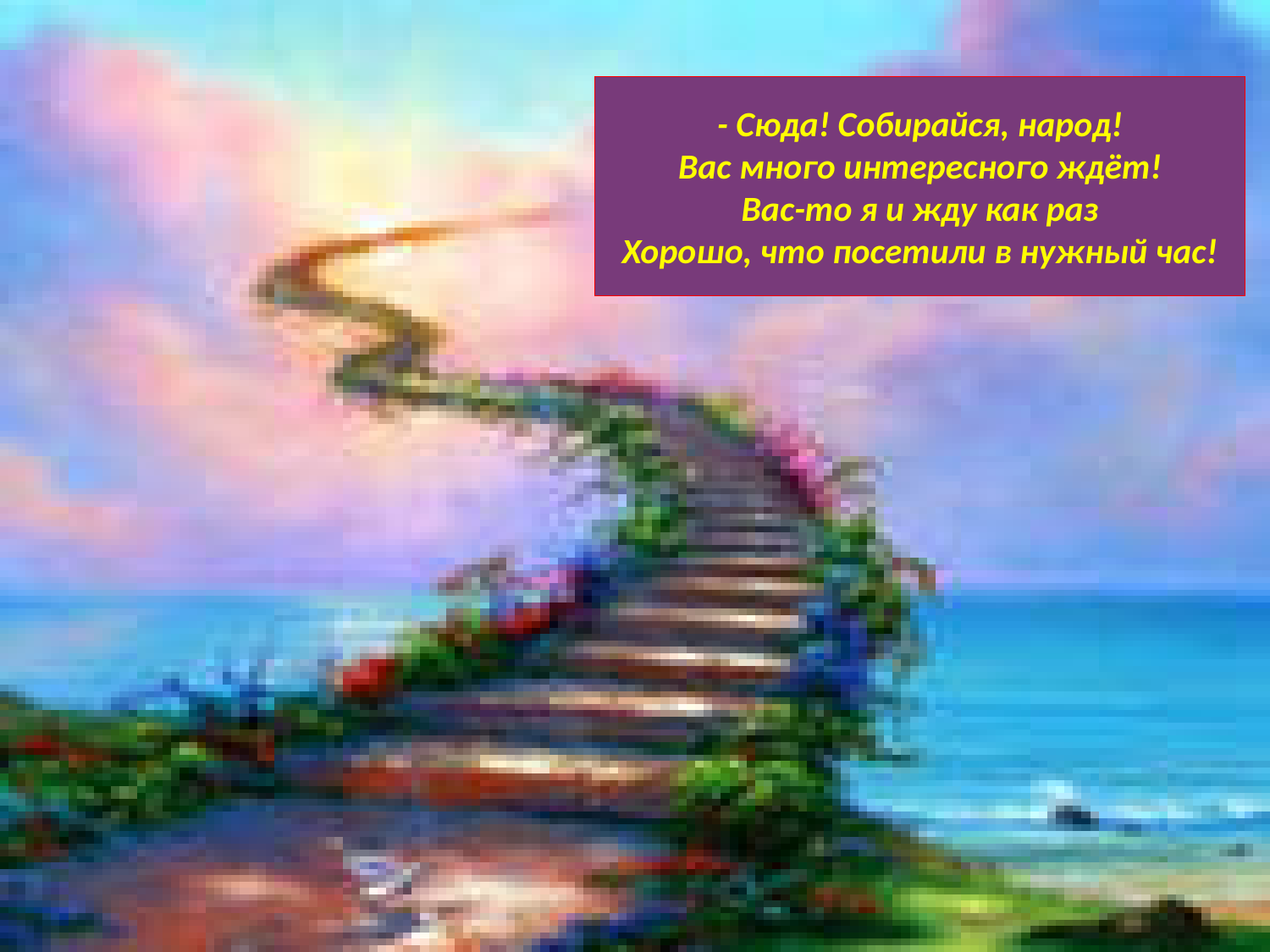

# - Сюда! Собирайся, народ! Вас много интересного ждёт! Вас-то я и жду как раз Хорошо, что посетили в нужный час!